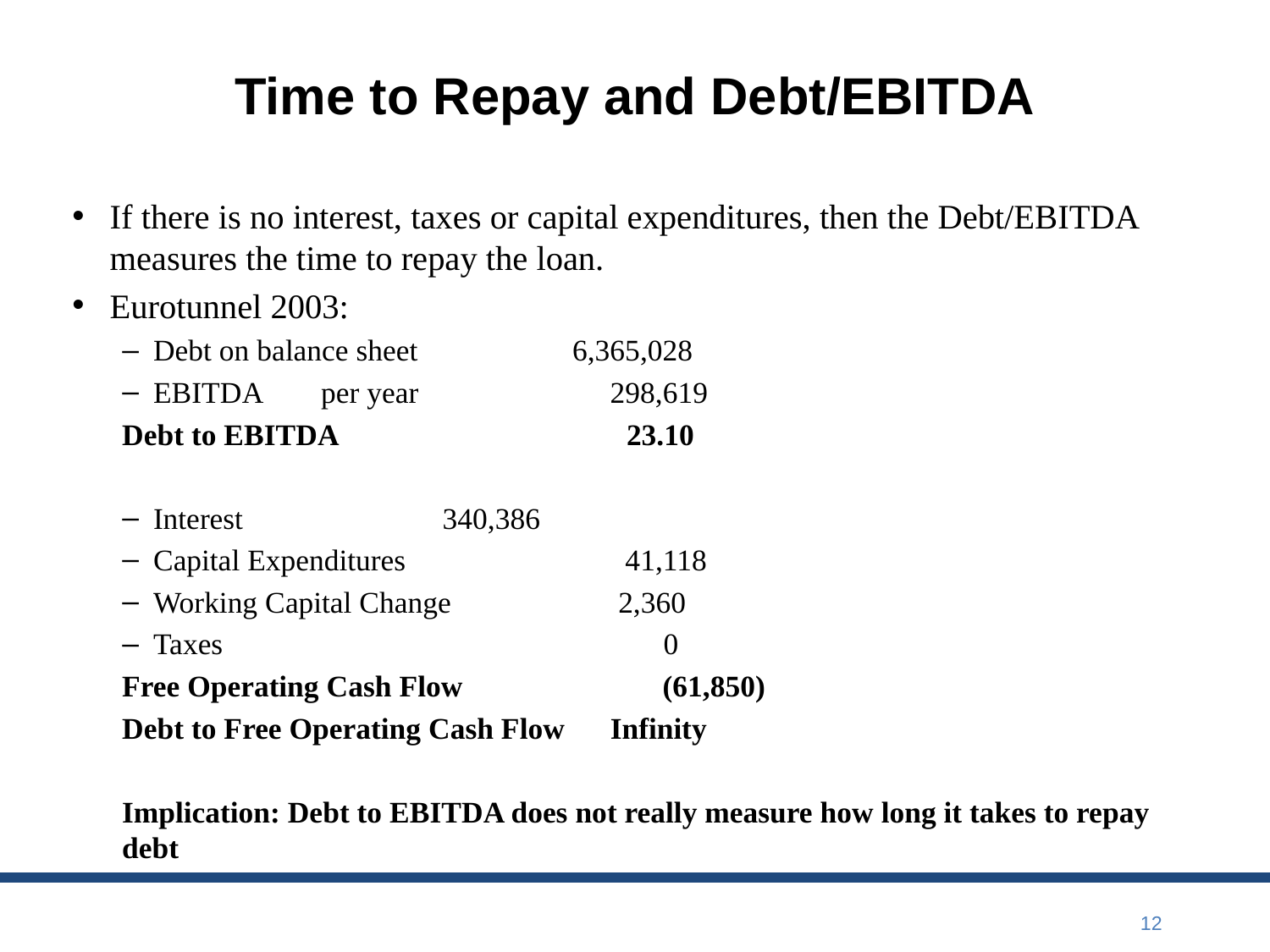

# Time to Repay and Debt/EBITDA
If there is no interest, taxes or capital expenditures, then the Debt/EBITDA measures the time to repay the loan.
Eurotunnel 2003:
Debt on balance sheet              	6,365,028
EBITDA	per year		                298,619
Debt to EBITDA                                      23.10

Interest 			                340,386
Capital Expenditures 	                  41,118
Working Capital Change                      2,360
Taxes                                                          0
Free Operating Cash Flow 	                (61,850)
Debt to Free Operating Cash Flow      Infinity

Implication: Debt to EBITDA does not really measure how long it takes to repay debt